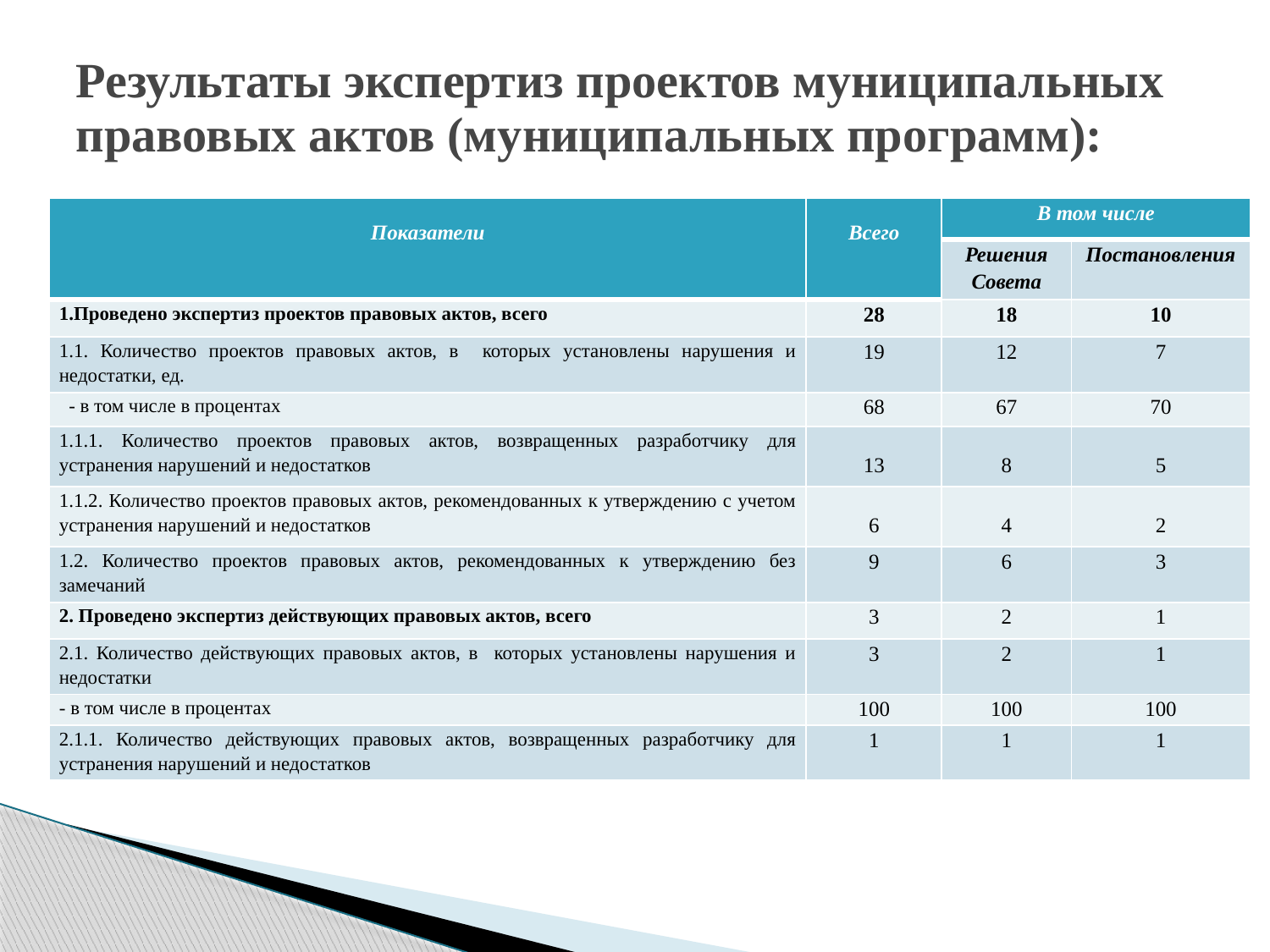

# Результаты экспертиз проектов муниципальных правовых актов (муниципальных программ):
| Показатели | Всего | В том числе |  |
| --- | --- | --- | --- |
|  |  | Решения Совета | Постановления |
| 1.Проведено экспертиз проектов правовых актов, всего | 28 | 18 | 10 |
| 1.1. Количество проектов правовых актов, в которых установлены нарушения и недостатки, ед. | 19 | 12 | 7 |
| - в том числе в процентах | 68 | 67 | 70 |
| 1.1.1. Количество проектов правовых актов, возвращенных разработчику для устранения нарушений и недостатков | 13 | 8 | 5 |
| 1.1.2. Количество проектов правовых актов, рекомендованных к утверждению с учетом устранения нарушений и недостатков | 6 | 4 | 2 |
| 1.2. Количество проектов правовых актов, рекомендованных к утверждению без замечаний | 9 | 6 | 3 |
| 2. Проведено экспертиз действующих правовых актов, всего | 3 | 2 | 1 |
| 2.1. Количество действующих правовых актов, в которых установлены нарушения и недостатки | 3 | 2 | 1 |
| - в том числе в процентах | 100 | 100 | 100 |
| 2.1.1. Количество действующих правовых актов, возвращенных разработчику для устранения нарушений и недостатков | 1 | 1 | 1 |